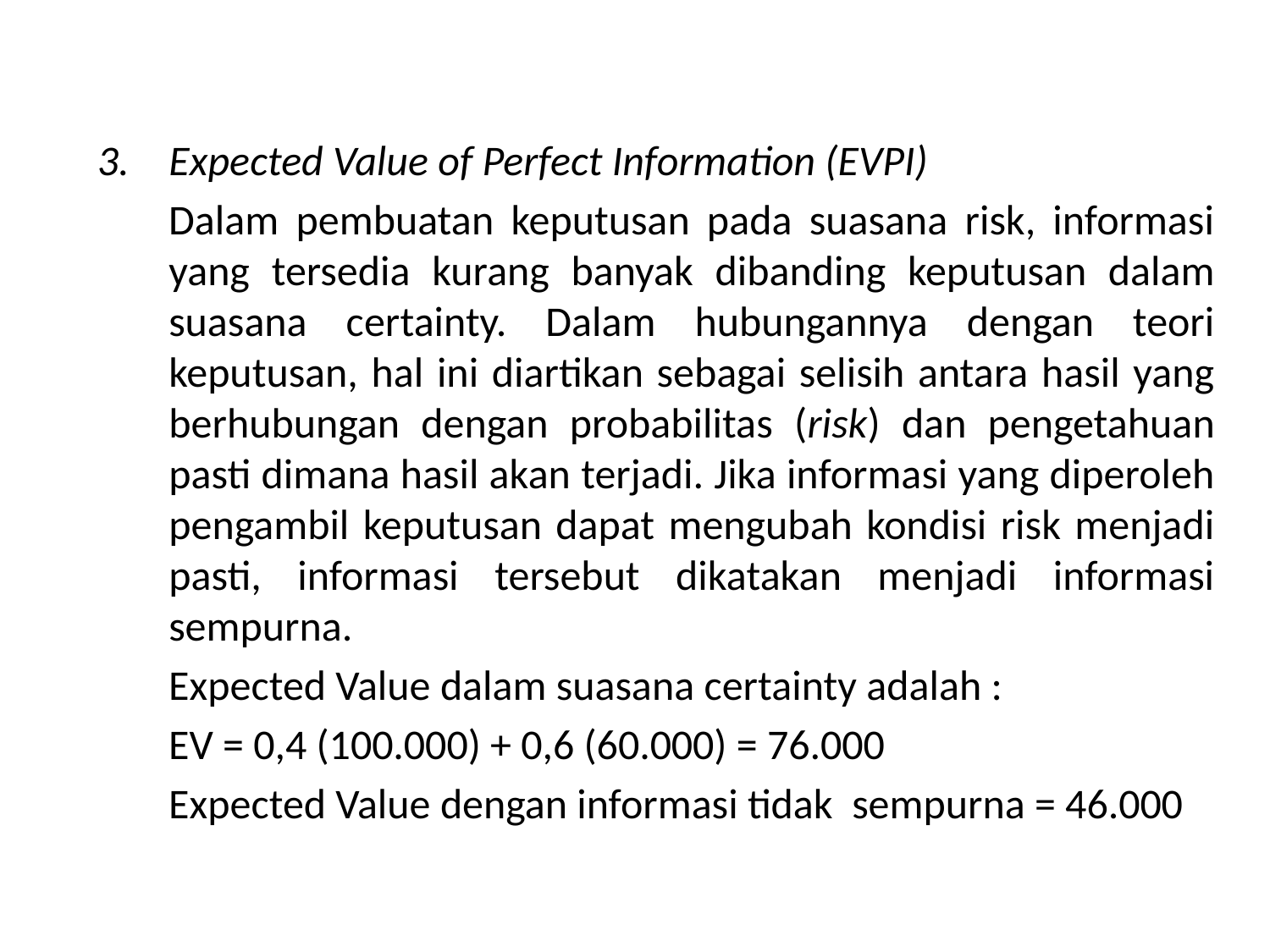

Expected Value of Perfect Information (EVPI)
Dalam pembuatan keputusan pada suasana risk, informasi yang tersedia kurang banyak dibanding keputusan dalam suasana certainty. Dalam hubungannya dengan teori keputusan, hal ini diartikan sebagai selisih antara hasil yang berhubungan dengan probabilitas (risk) dan pengetahuan pasti dimana hasil akan terjadi. Jika informasi yang diperoleh pengambil keputusan dapat mengubah kondisi risk menjadi pasti, informasi tersebut dikatakan menjadi informasi sempurna.
Expected Value dalam suasana certainty adalah :
EV = 0,4 (100.000) + 0,6 (60.000) = 76.000
Expected Value dengan informasi tidak  sempurna = 46.000